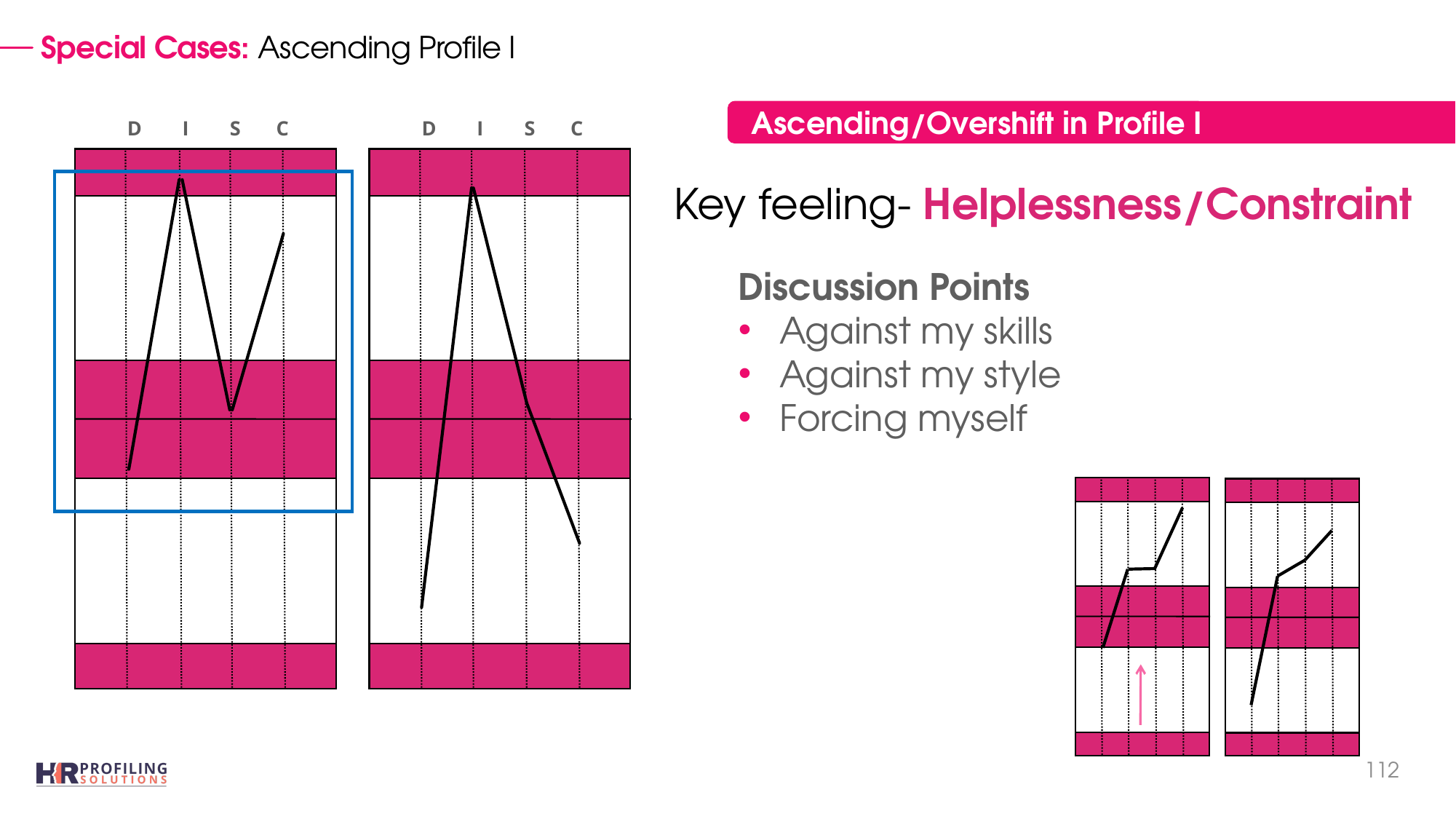

# Special Cases: Ascending Profile I
Ascending/Overshift in Profile I
   D        I        S       C

   D        I        S       C

Key feeling- Helplessness/Constraint

Discussion Points
Against my skills
Against my style
Forcing myself

112